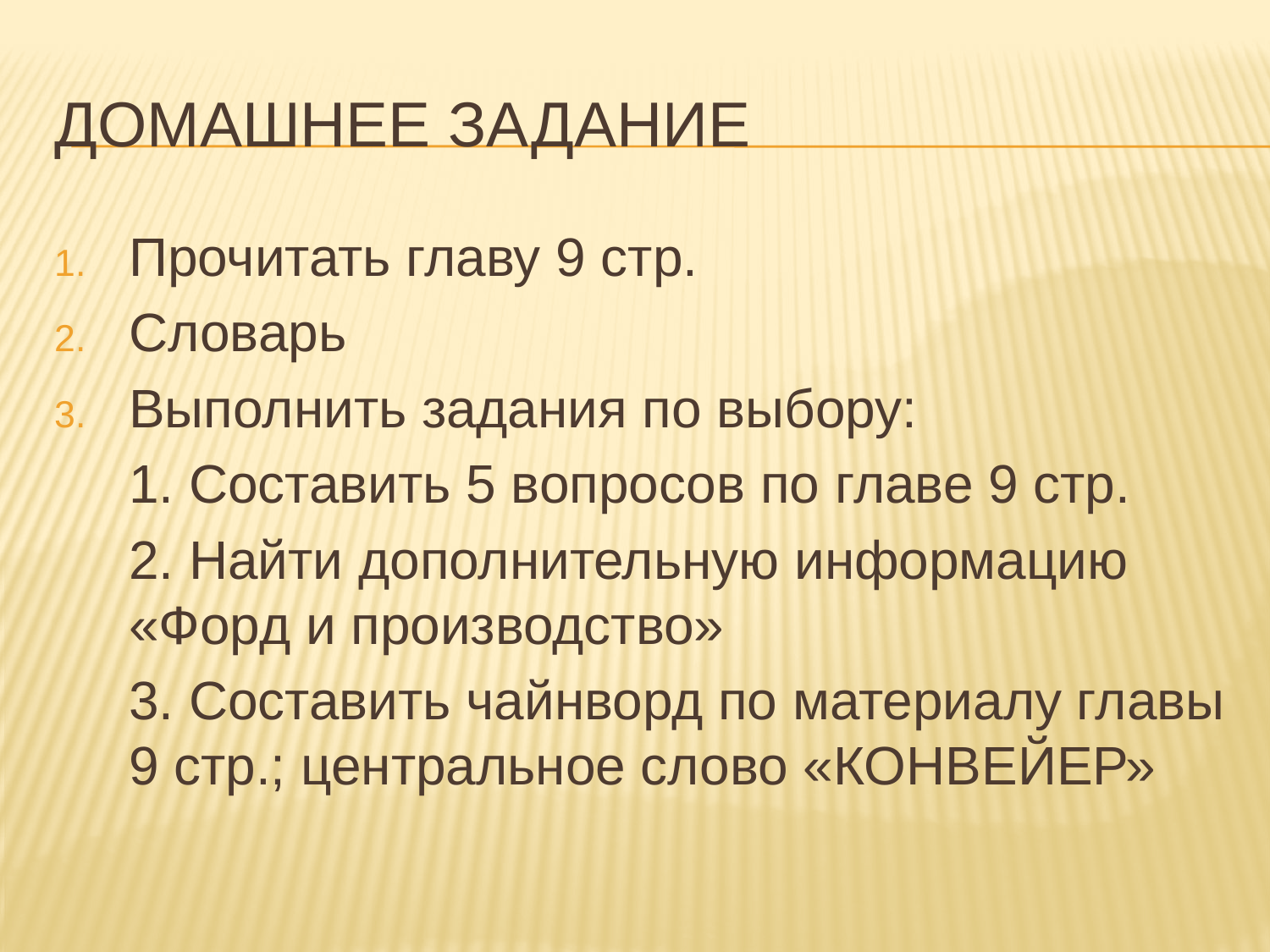

# Домашнее задание
Прочитать главу 9 стр.
Словарь
Выполнить задания по выбору:
	1. Составить 5 вопросов по главе 9 стр.
	2. Найти дополнительную информацию «Форд и производство»
	3. Составить чайнворд по материалу главы 9 стр.; центральное слово «КОНВЕЙЕР»